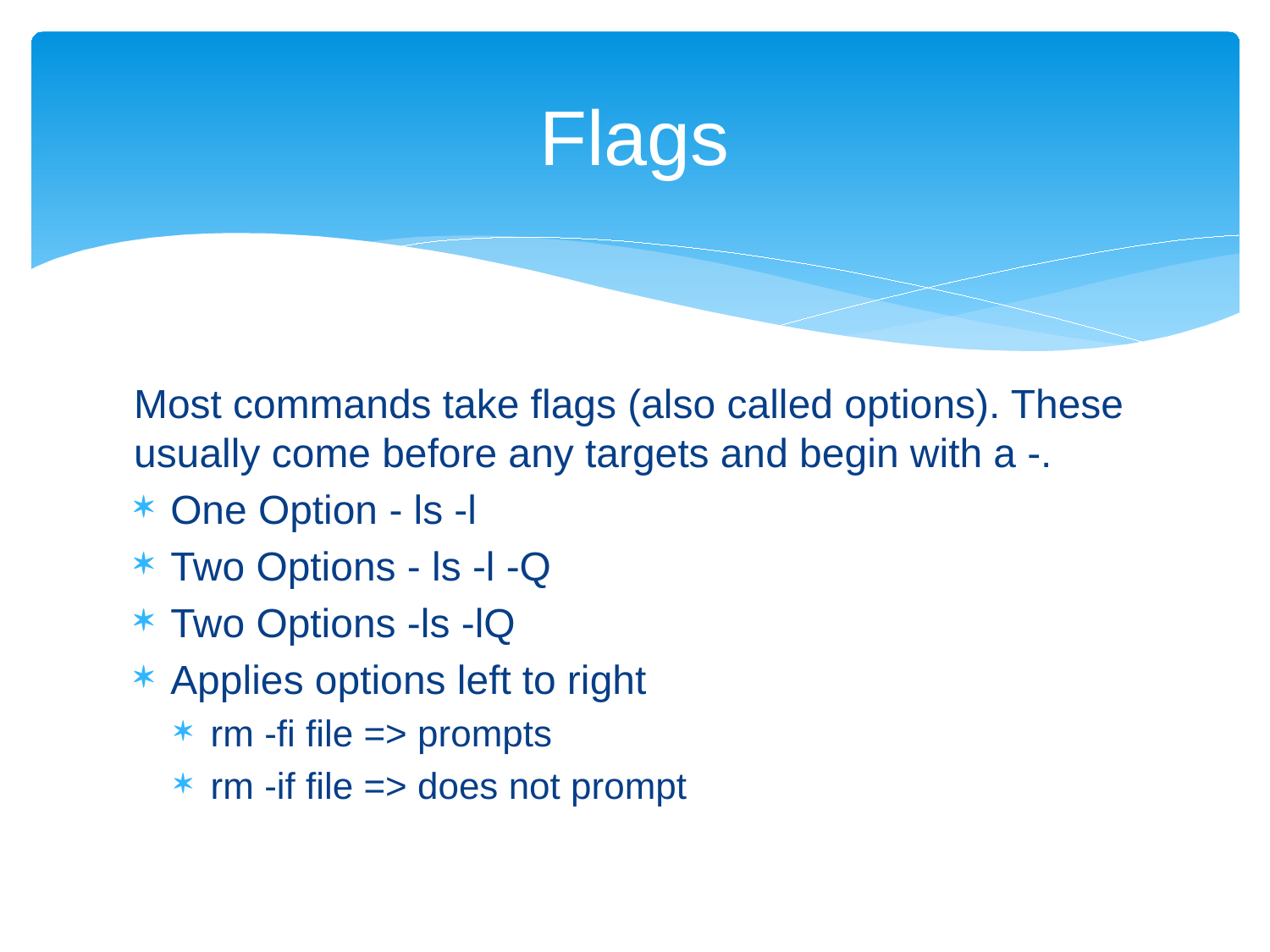

# Flags
Most commands take flags (also called options). These usually come before any targets and begin with a -.
One Option - ls -l
Two Options - ls -l -Q
Two Options -ls -lQ
Applies options left to right
rm -fi file => prompts
rm -if file => does not prompt